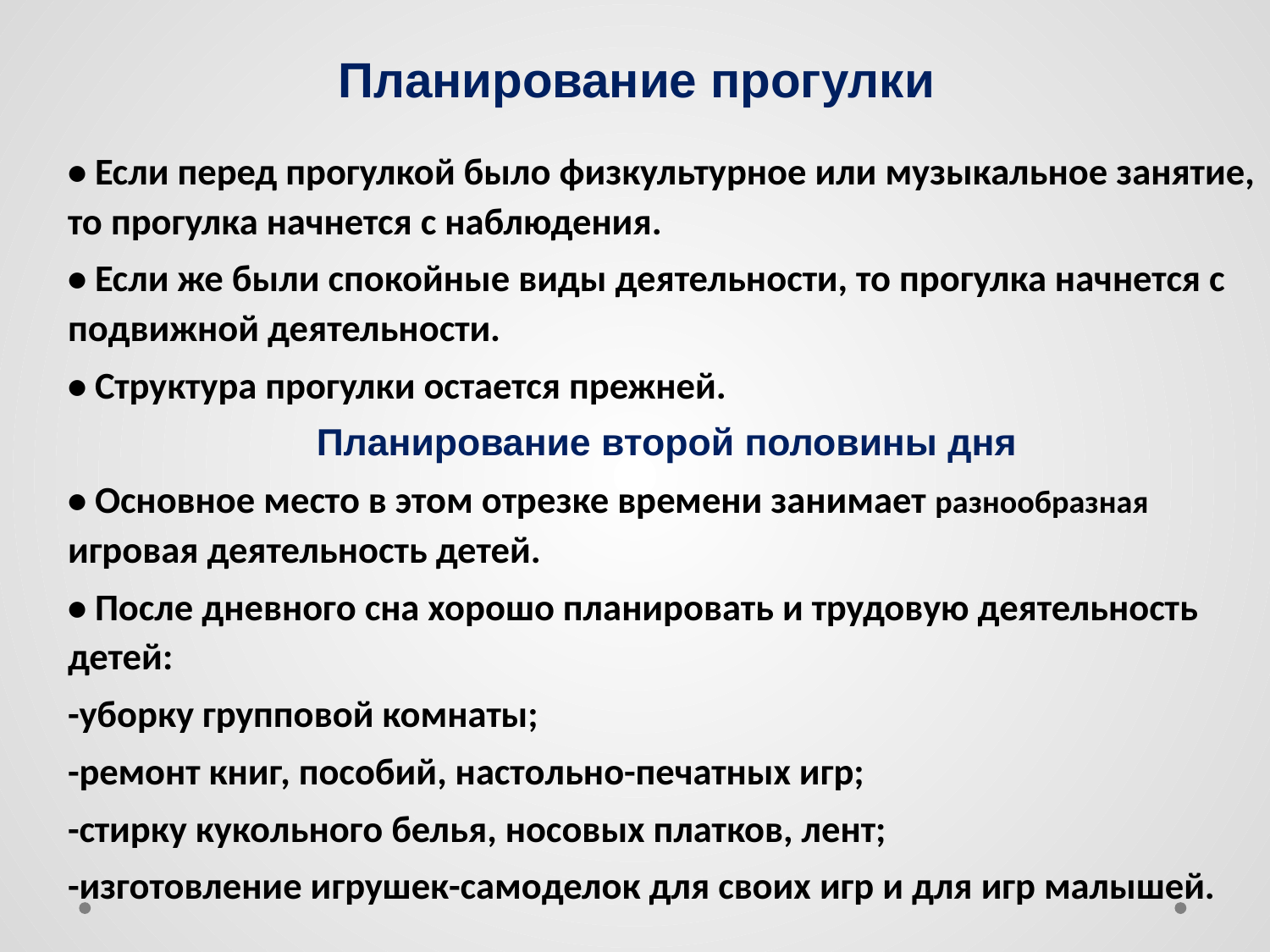

# Планирование прогулки
• Если перед прогулкой было физкультурное или музыкальное занятие, то прогулка начнется с наблюдения.
• Если же были спокойные виды деятельности, то прогулка начнется с подвижной деятельности.
• Структура прогулки остается прежней.
 Планирование второй половины дня
• Основное место в этом отрезке времени занимает разнообразная игровая деятельность детей.
• После дневного сна хорошо планировать и трудовую деятельность детей:
-уборку групповой комнаты;
-ремонт книг, пособий, настольно-печатных игр;
-стирку кукольного белья, носовых платков, лент;
-изготовление игрушек-самоделок для своих игр и для игр малышей.